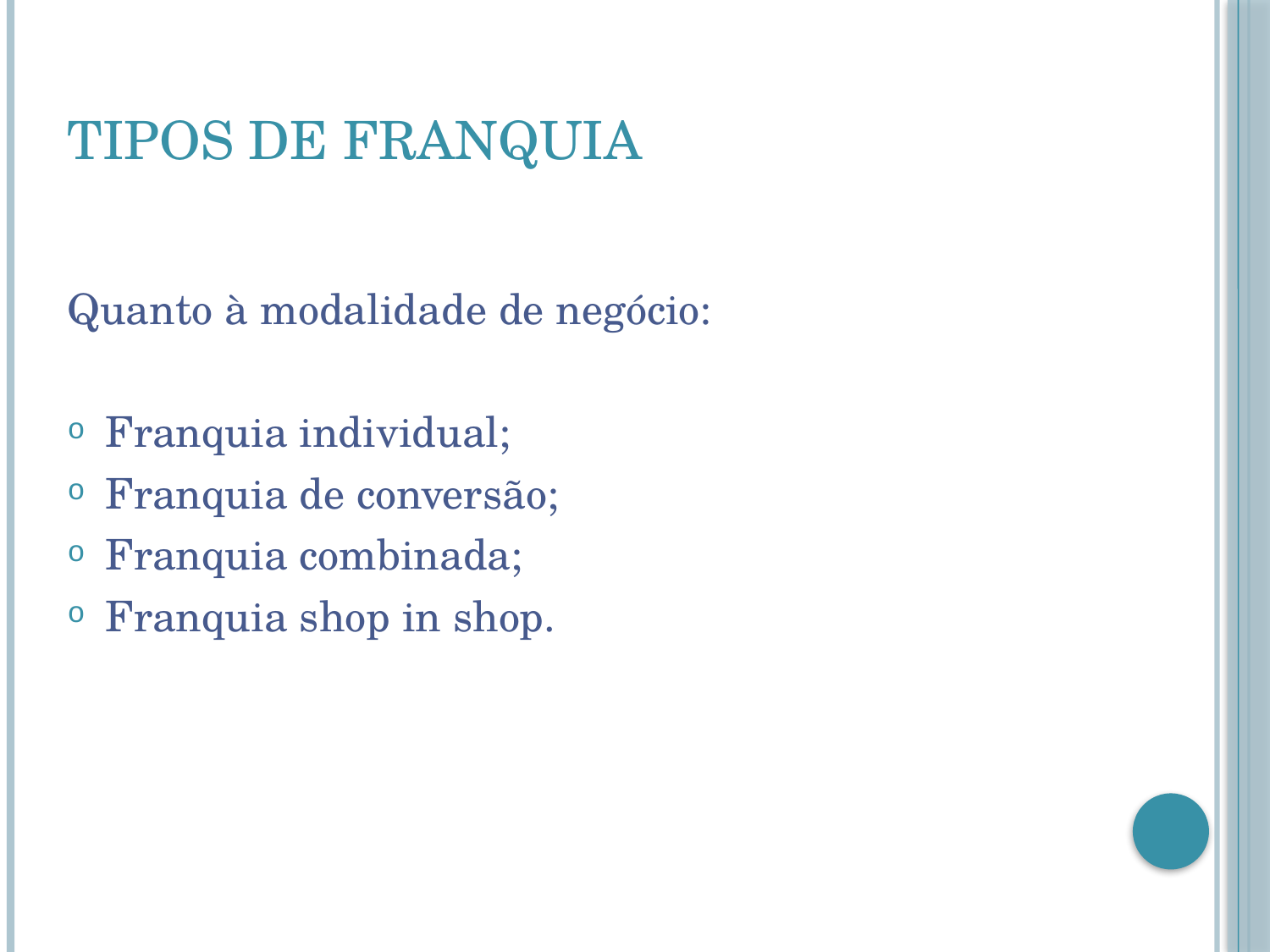

# Tipos de Franquia
Quanto à modalidade de negócio:

Franquia individual;
Franquia de conversão;
Franquia combinada;
Franquia shop in shop.